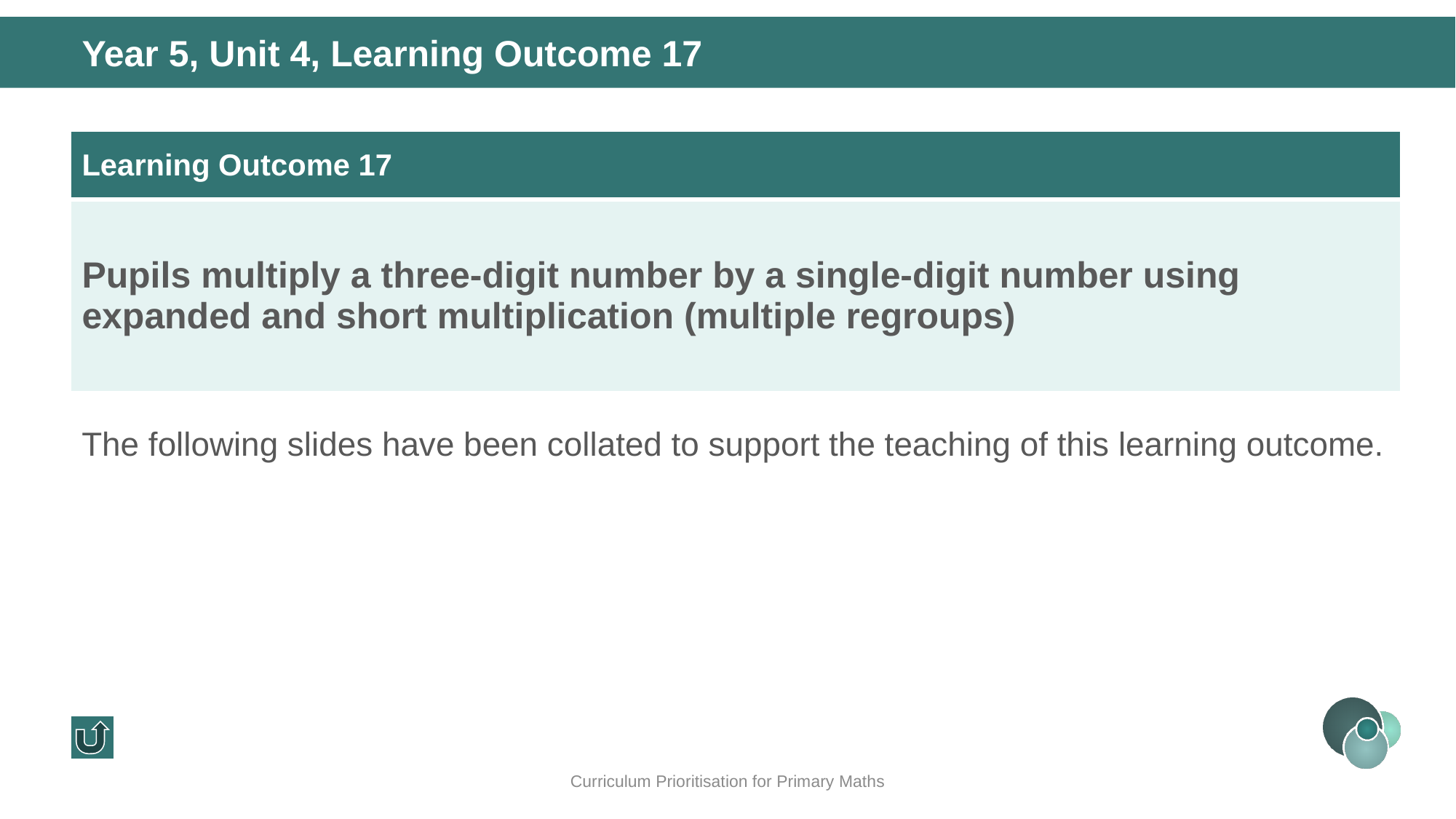

Year 5, Unit 4, Learning Outcome 17
| Learning Outcome 17 |
| --- |
| Pupils multiply a three-digit number by a single-digit number using expanded and short multiplication (multiple regroups) |
The following slides have been collated to support the teaching of this learning outcome.

Curriculum Prioritisation for Primary Maths